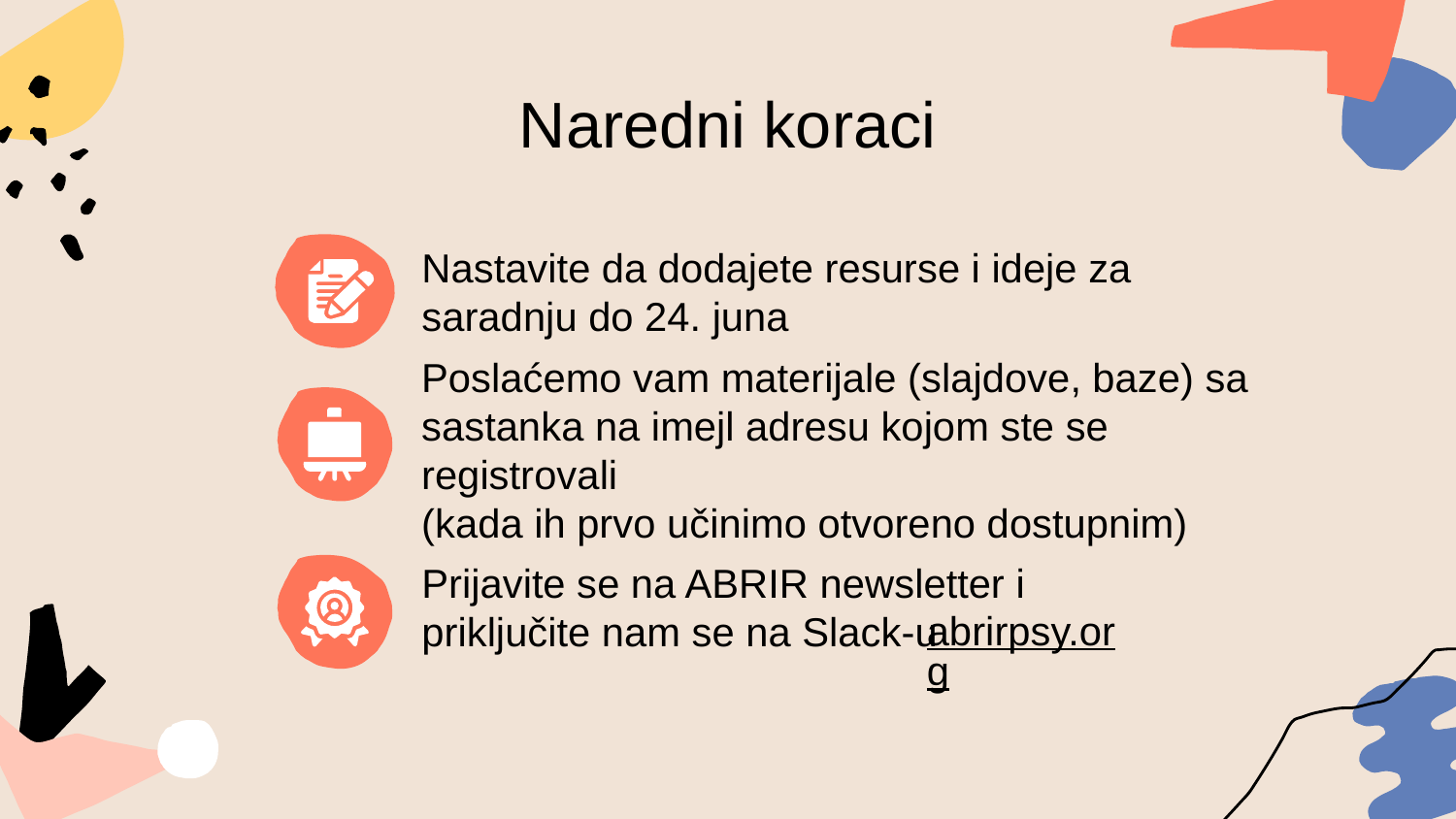

Naredni koraci
Nastavite da dodajete resurse i ideje za saradnju do 24. juna

Poslaćemo vam materijale (slajdove, baze) sa sastanka na imejl adresu kojom ste se registrovali
(kada ih prvo učinimo otvoreno dostupnim)

Prijavite se na ABRIR newsletter i priključite nam se na Slack-u

abrirpsy.org